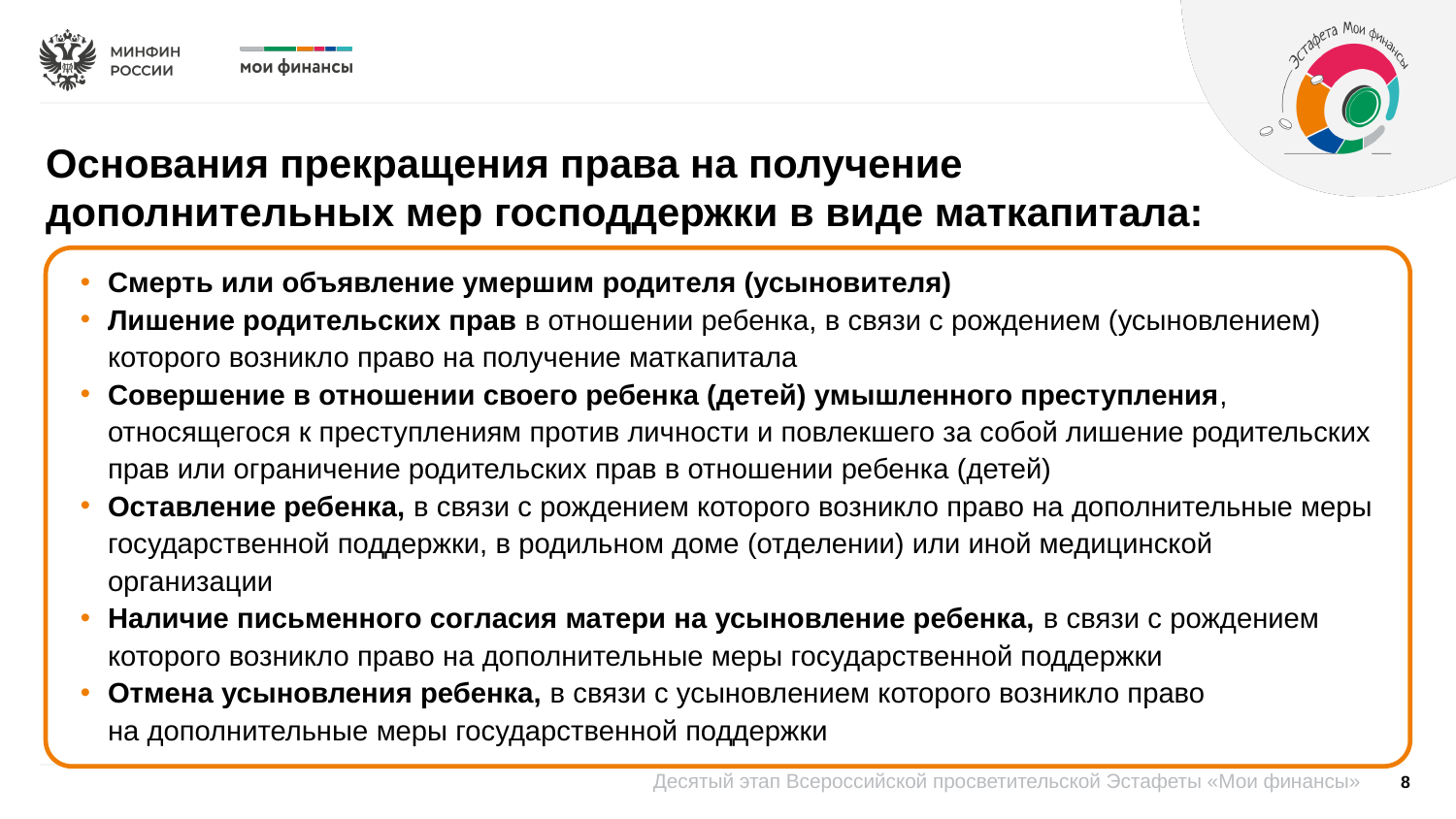

Основания прекращения права на получение дополнительных мер господдержки в виде маткапитала:
Смерть или объявление умершим родителя (усыновителя)
Лишение родительских прав в отношении ребенка, в связи с рождением (усыновлением) которого возникло право на получение маткапитала
Совершение в отношении своего ребенка (детей) умышленного преступления, относящегося к преступлениям против личности и повлекшего за собой лишение родительских прав или ограничение родительских прав в отношении ребенка (детей)
Оставление ребенка, в связи с рождением которого возникло право на дополнительные меры государственной поддержки, в родильном доме (отделении) или иной медицинской организации
Наличие письменного согласия матери на усыновление ребенка, в связи с рождением которого возникло право на дополнительные меры государственной поддержки
Отмена усыновления ребенка, в связи с усыновлением которого возникло право
на дополнительные меры государственной поддержки

8